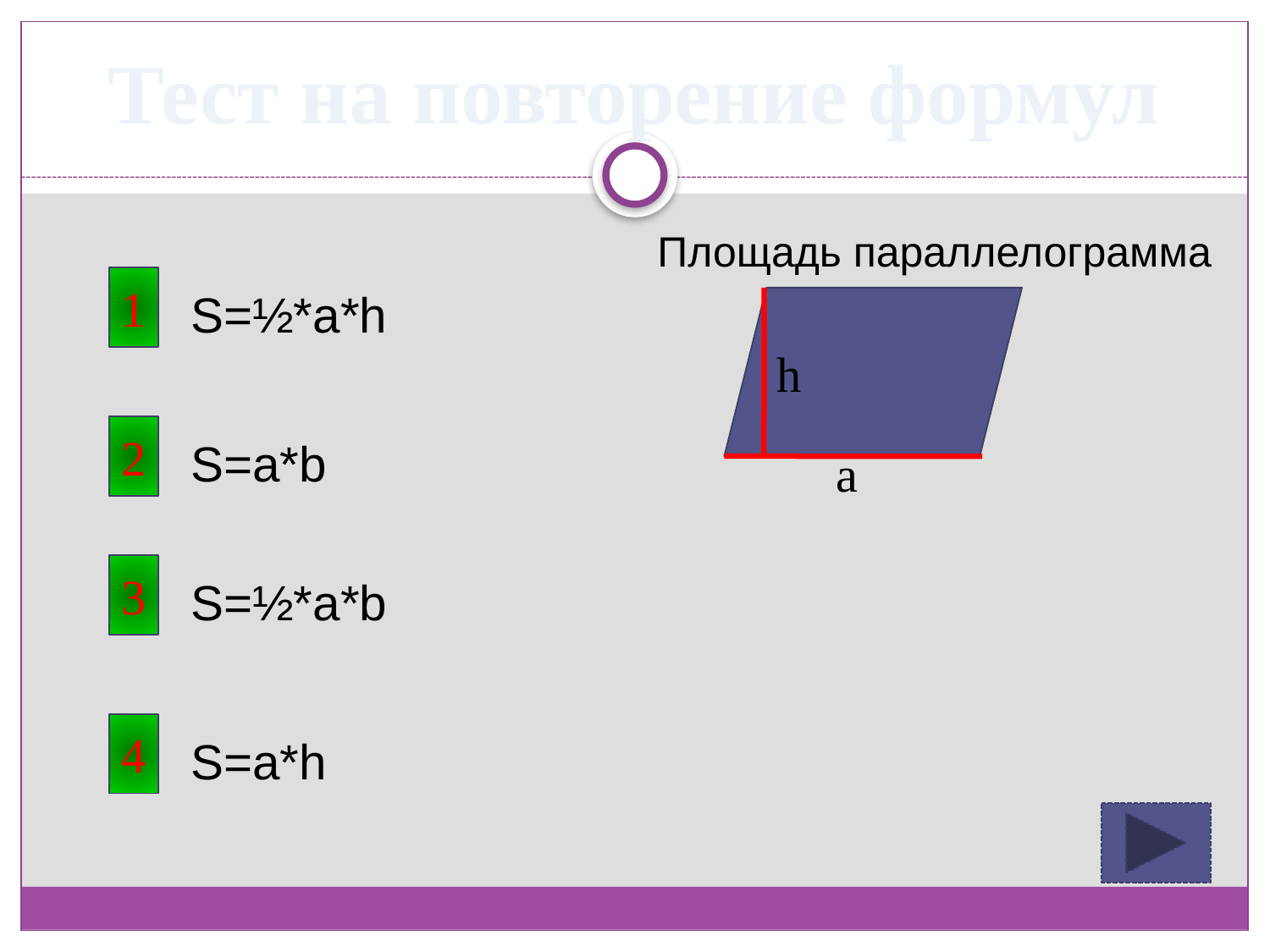

# Тест на повторение формул
Площадь параллелограмма
1
S=½*a*h

h
2
S=a*b
a
3
S=½*a*b
4
S=a*h